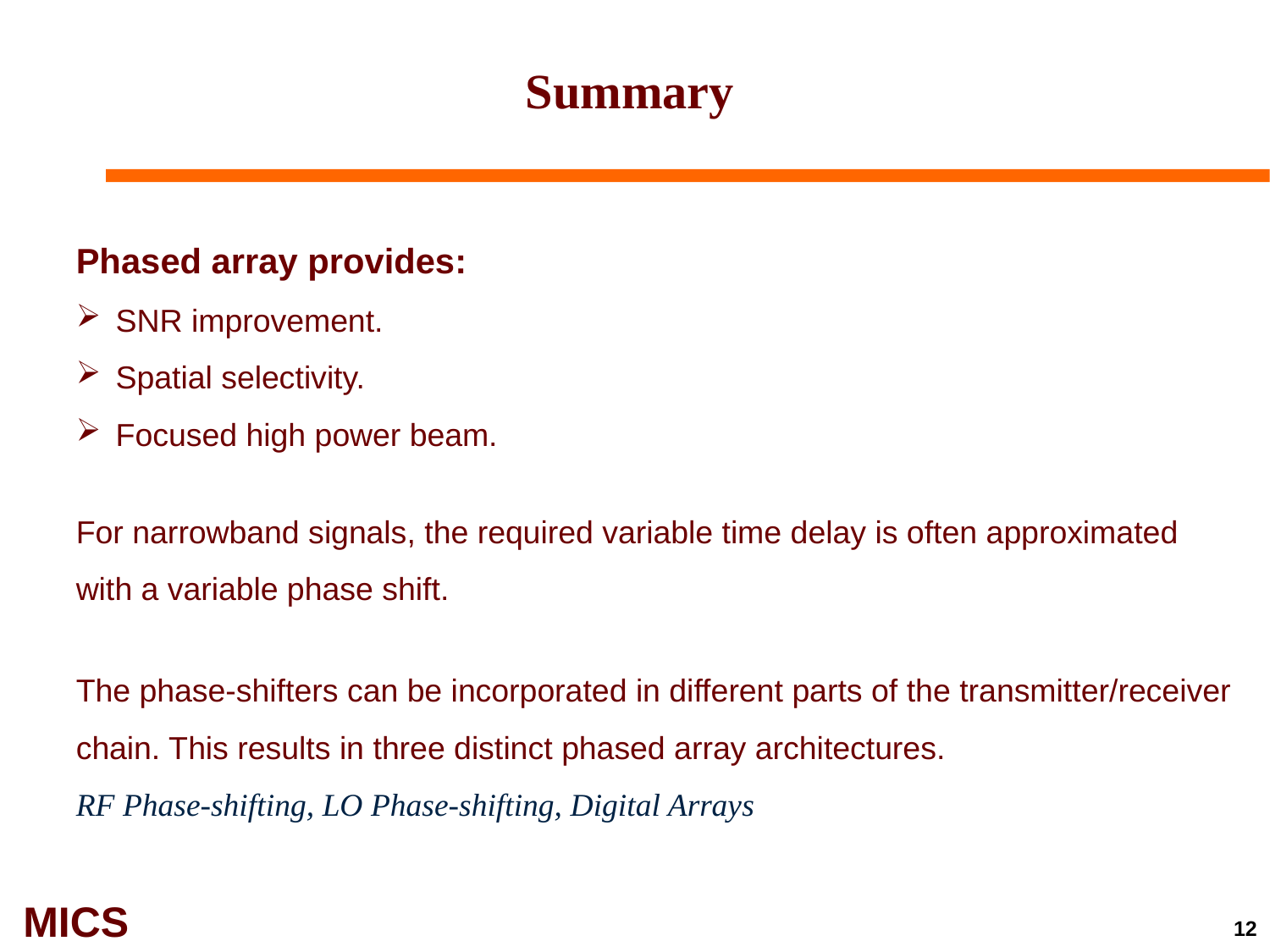

Summary
Phased array provides:
SNR improvement.
Spatial selectivity.
Focused high power beam.

For narrowband signals, the required variable time delay is often approximated with a variable phase shift.
The phase-shifters can be incorporated in different parts of the transmitter/receiver chain. This results in three distinct phased array architectures.
RF Phase-shifting, LO Phase-shifting, Digital Arrays

12